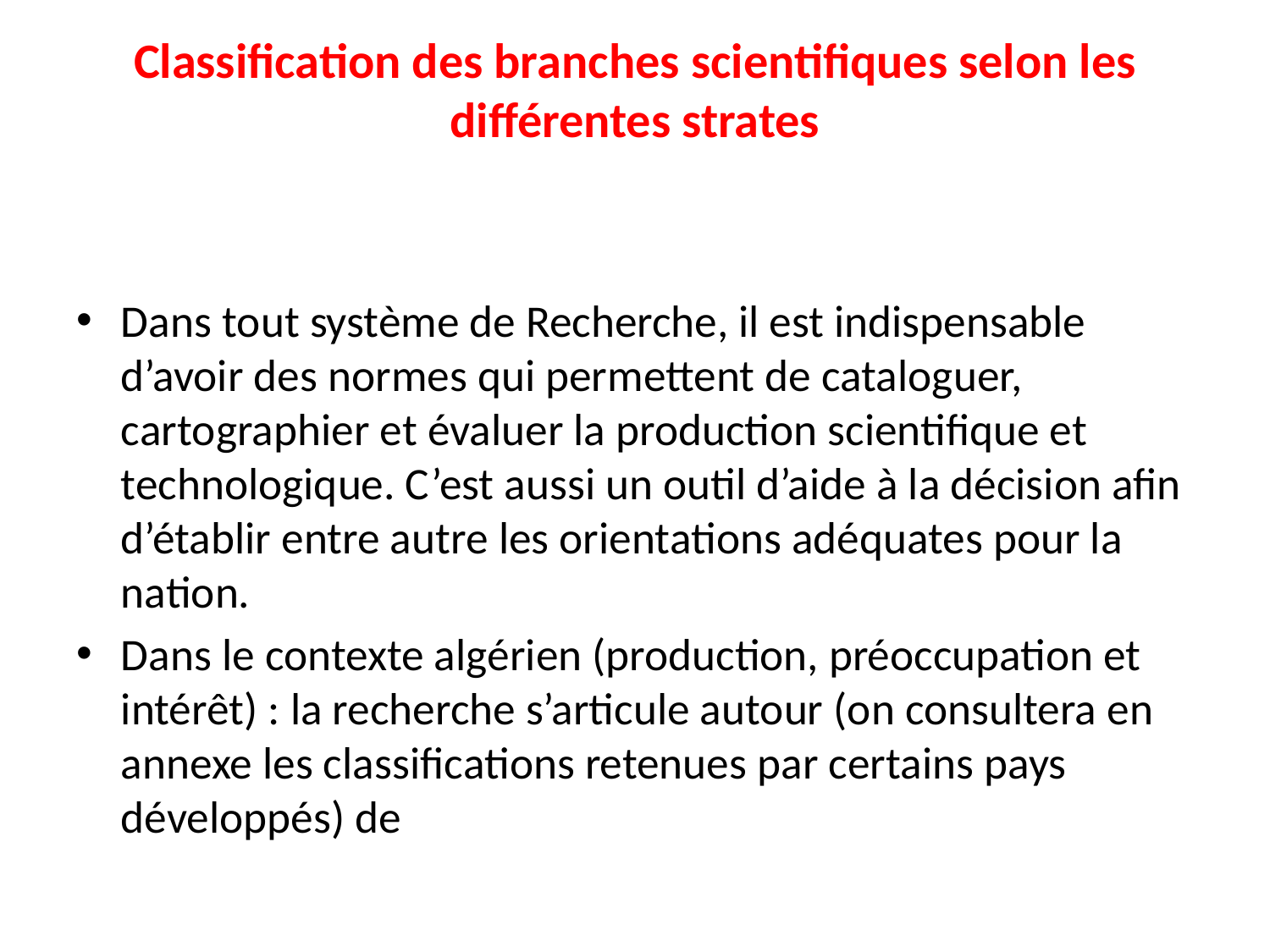

# Classification des branches scientifiques selon les différentes strates

Dans tout système de Recherche, il est indispensable d’avoir des normes qui permettent de cataloguer, cartographier et évaluer la production scientifique et technologique. C’est aussi un outil d’aide à la décision afin d’établir entre autre les orientations adéquates pour la nation.
Dans le contexte algérien (production, préoccupation et intérêt) : la recherche s’articule autour (on consultera en annexe les classifications retenues par certains pays développés) de